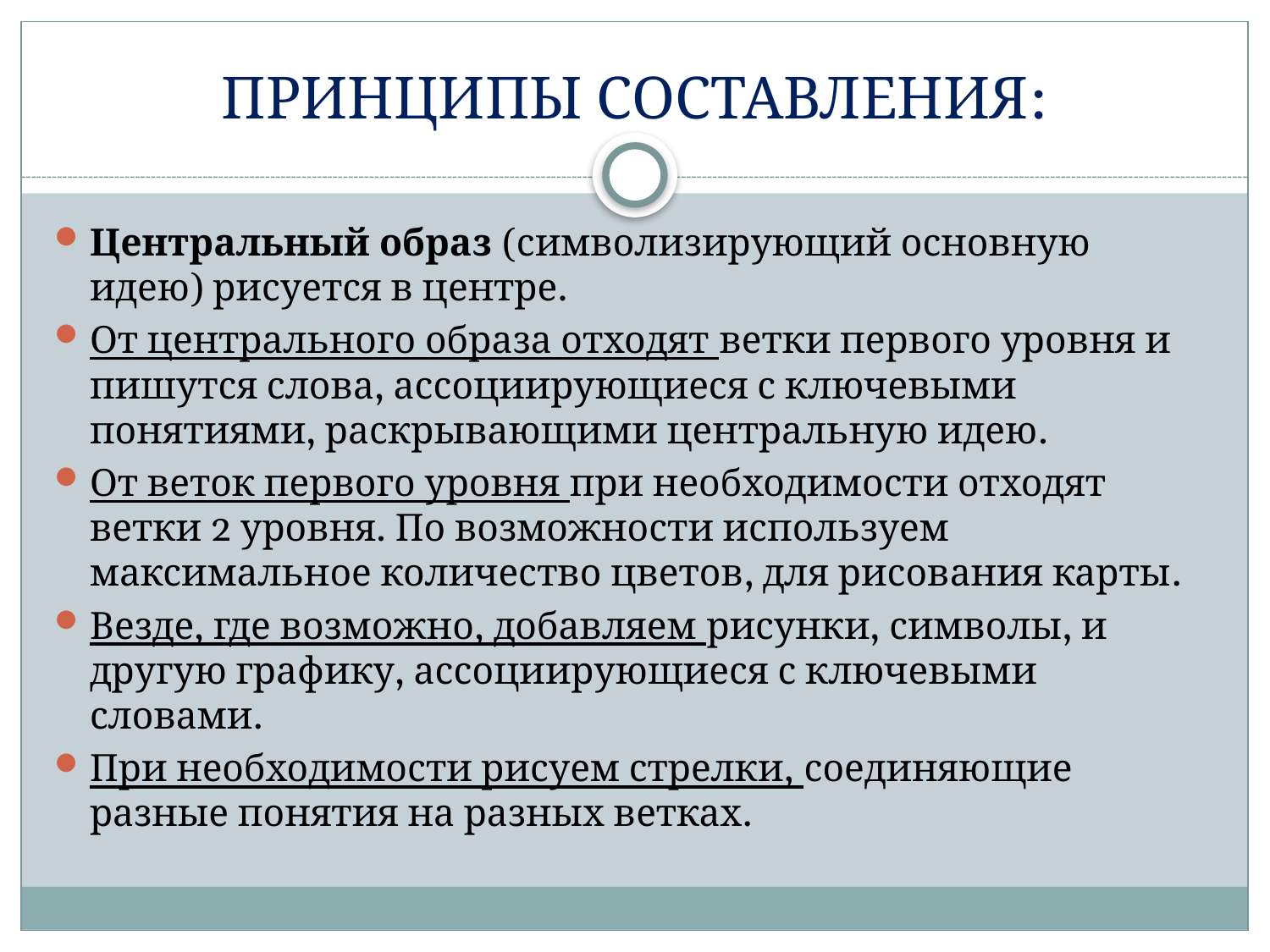

# ПРИНЦИПЫ СОСТАВЛЕНИЯ:
Центральный образ (символизирующий основную идею) рисуется в центре.
От центрального образа отходят ветки первого уровня и пишутся слова, ассоциирующиеся с ключевыми понятиями, раскрывающими центральную идею.
От веток первого уровня при необходимости отходят ветки 2 уровня. По возможности используем максимальное количество цветов, для рисования карты.
Везде, где возможно, добавляем рисунки, символы, и другую графику, ассоциирующиеся с ключевыми словами.
При необходимости рисуем стрелки, соединяющие разные понятия на разных ветках.